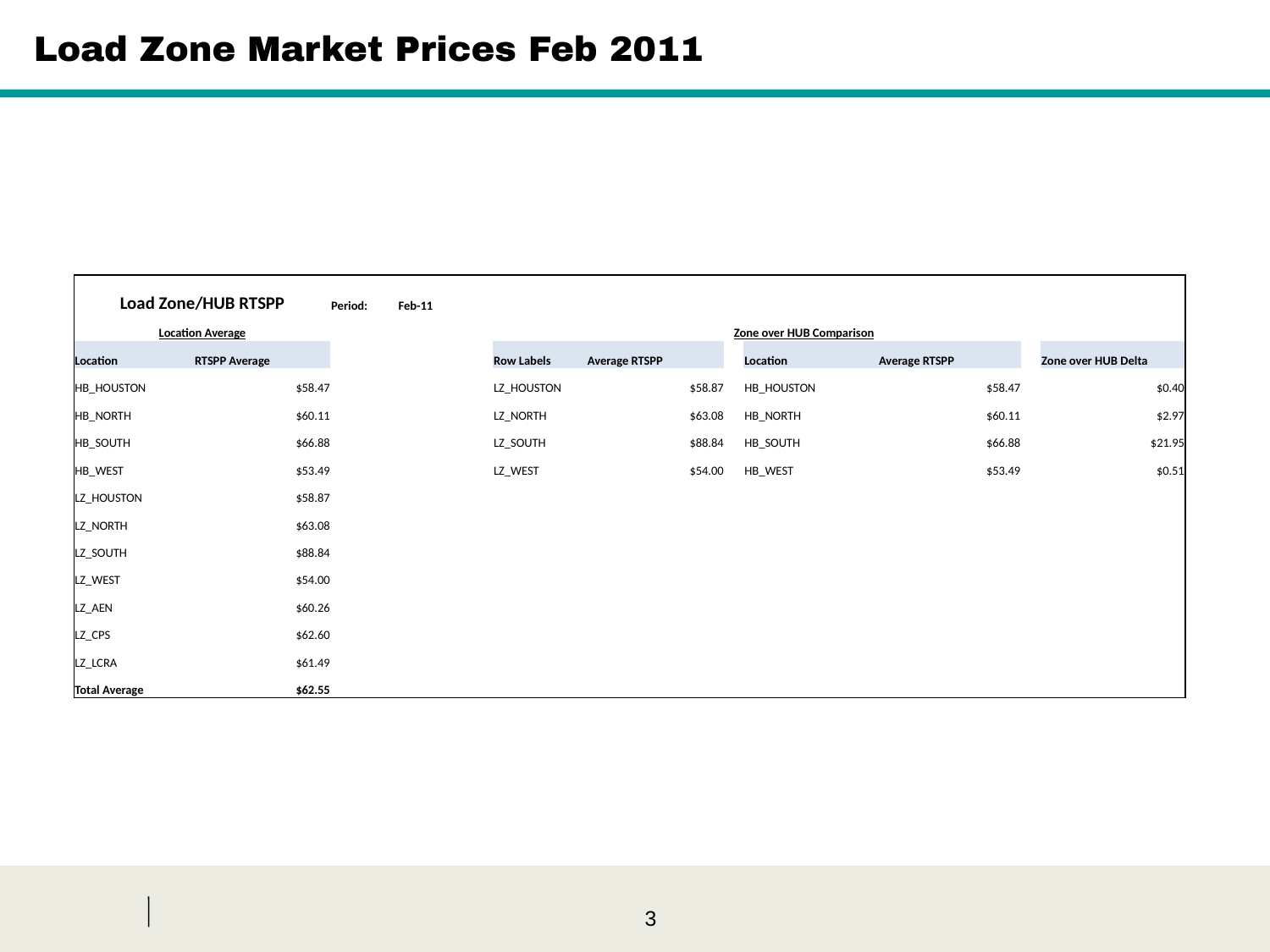

# Load Zone Market Prices Feb 2011
| Load Zone/HUB RTSPP |  | Period: | Feb-11 |  |  |  |  |  |  |  |
| --- | --- | --- | --- | --- | --- | --- | --- | --- | --- | --- |
| Location Average |  |  |  |  | Zone over HUB Comparison |  |  |  |  |  |
| Location | RTSPP Average |  |  | Row Labels | Average RTSPP |  | Location | Average RTSPP |  | Zone over HUB Delta |
| HB\_HOUSTON | $58.47 |  |  | LZ\_HOUSTON | $58.87 |  | HB\_HOUSTON | $58.47 |  | $0.40 |
| HB\_NORTH | $60.11 |  |  | LZ\_NORTH | $63.08 |  | HB\_NORTH | $60.11 |  | $2.97 |
| HB\_SOUTH | $66.88 |  |  | LZ\_SOUTH | $88.84 |  | HB\_SOUTH | $66.88 |  | $21.95 |
| HB\_WEST | $53.49 |  |  | LZ\_WEST | $54.00 |  | HB\_WEST | $53.49 |  | $0.51 |
| LZ\_HOUSTON | $58.87 |  |  |  |  |  |  |  |  |  |
| LZ\_NORTH | $63.08 |  |  |  |  |  |  |  |  |  |
| LZ\_SOUTH | $88.84 |  |  |  |  |  |  |  |  |  |
| LZ\_WEST | $54.00 |  |  |  |  |  |  |  |  |  |
| LZ\_AEN | $60.26 |  |  |  |  |  |  |  |  |  |
| LZ\_CPS | $62.60 |  |  |  |  |  |  |  |  |  |
| LZ\_LCRA | $61.49 |  |  |  |  |  |  |  |  |  |
| Total Average | $62.55 |  |  |  |  |  |  |  |  |  |